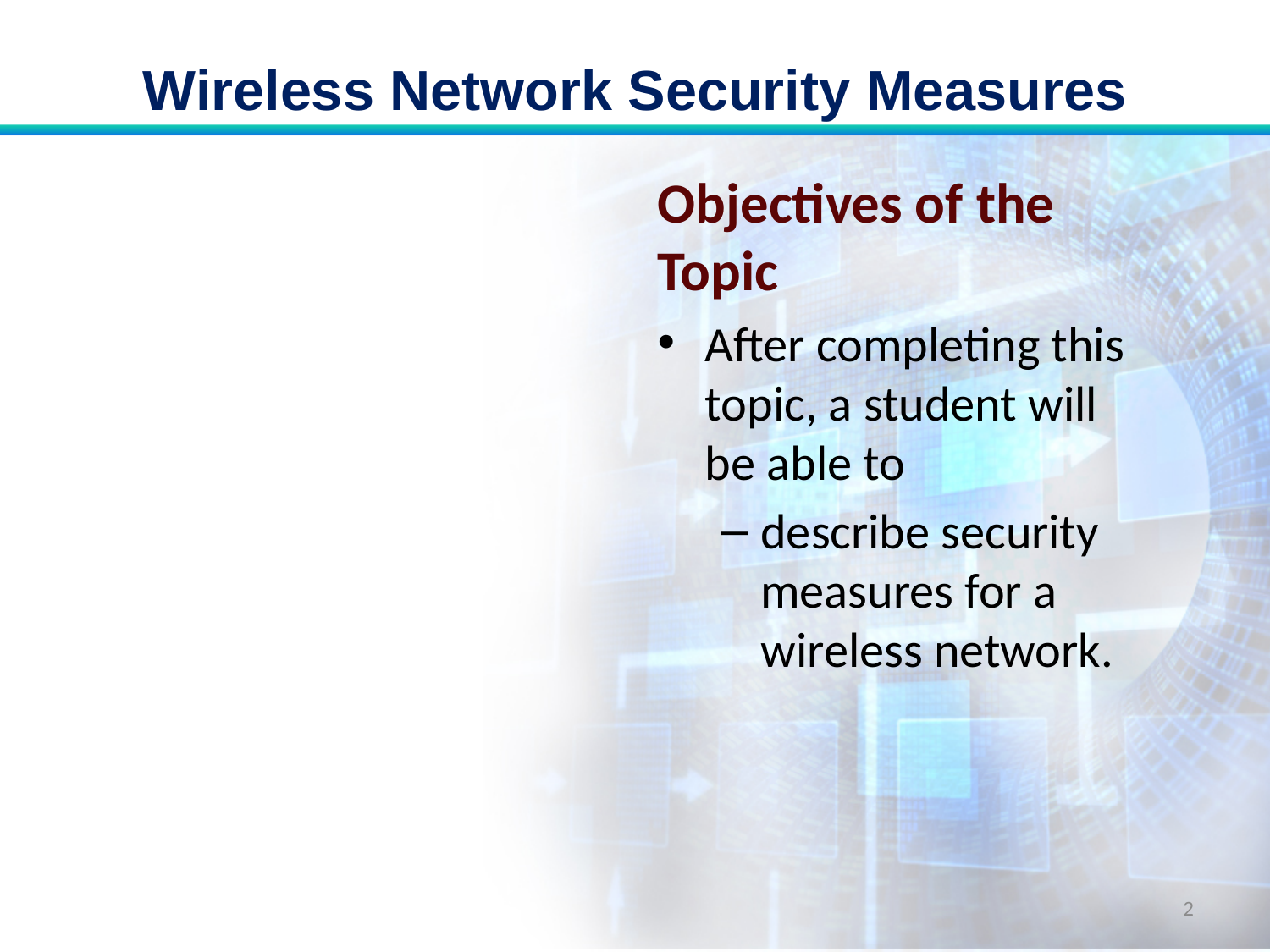

# Wireless Network Security Measures
Objectives of the Topic
After completing this topic, a student will be able to
describe security measures for a wireless network.
2